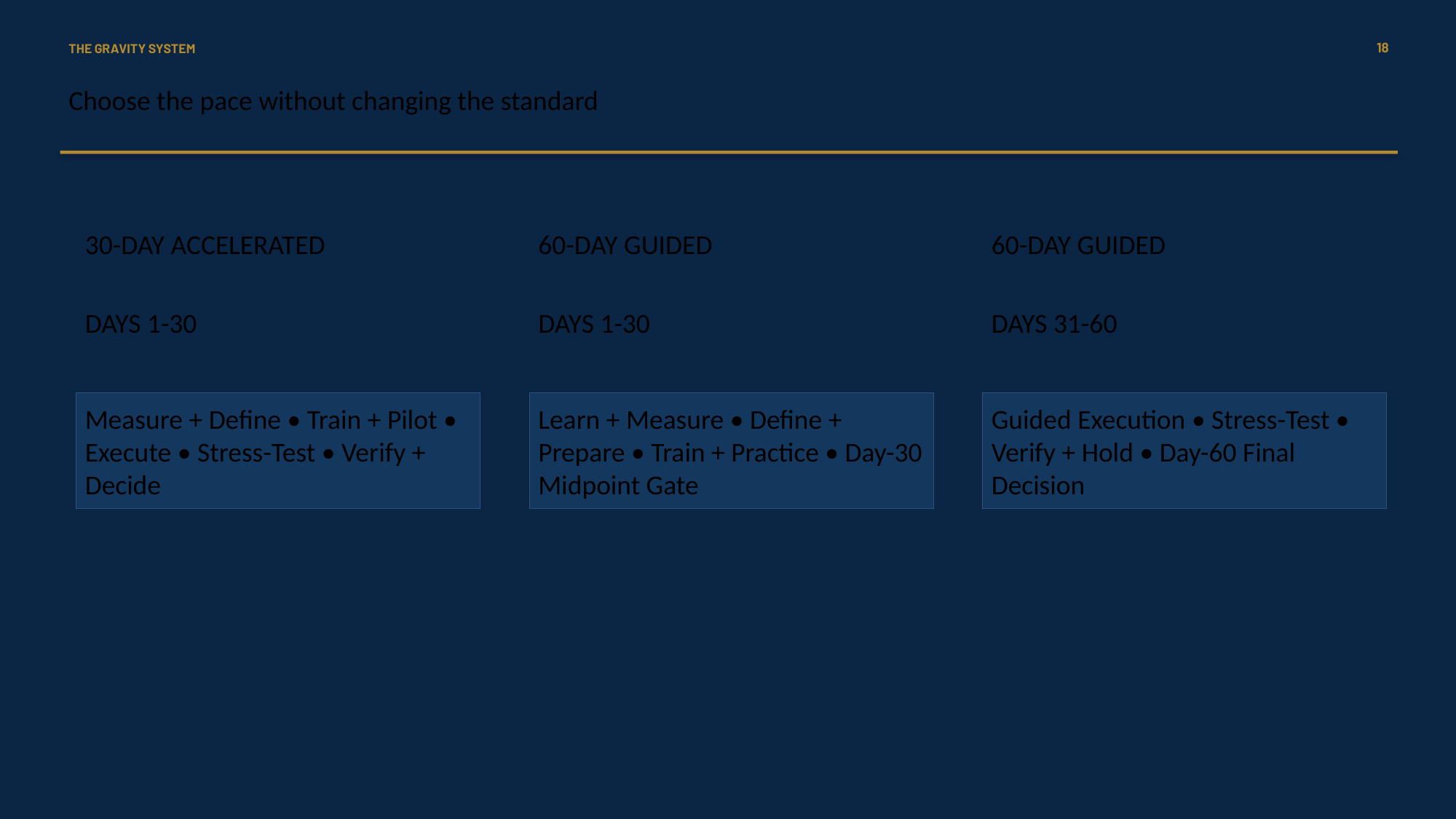

18
THE GRAVITY SYSTEM
Choose the pace without changing the standard

30-DAY ACCELERATED
60-DAY GUIDED
60-DAY GUIDED
DAYS 1-30
DAYS 1-30
DAYS 31-60
Measure + Define • Train + Pilot • Execute • Stress-Test • Verify + Decide
Learn + Measure • Define + Prepare • Train + Practice • Day-30 Midpoint Gate
Guided Execution • Stress-Test • Verify + Hold • Day-60 Final Decision